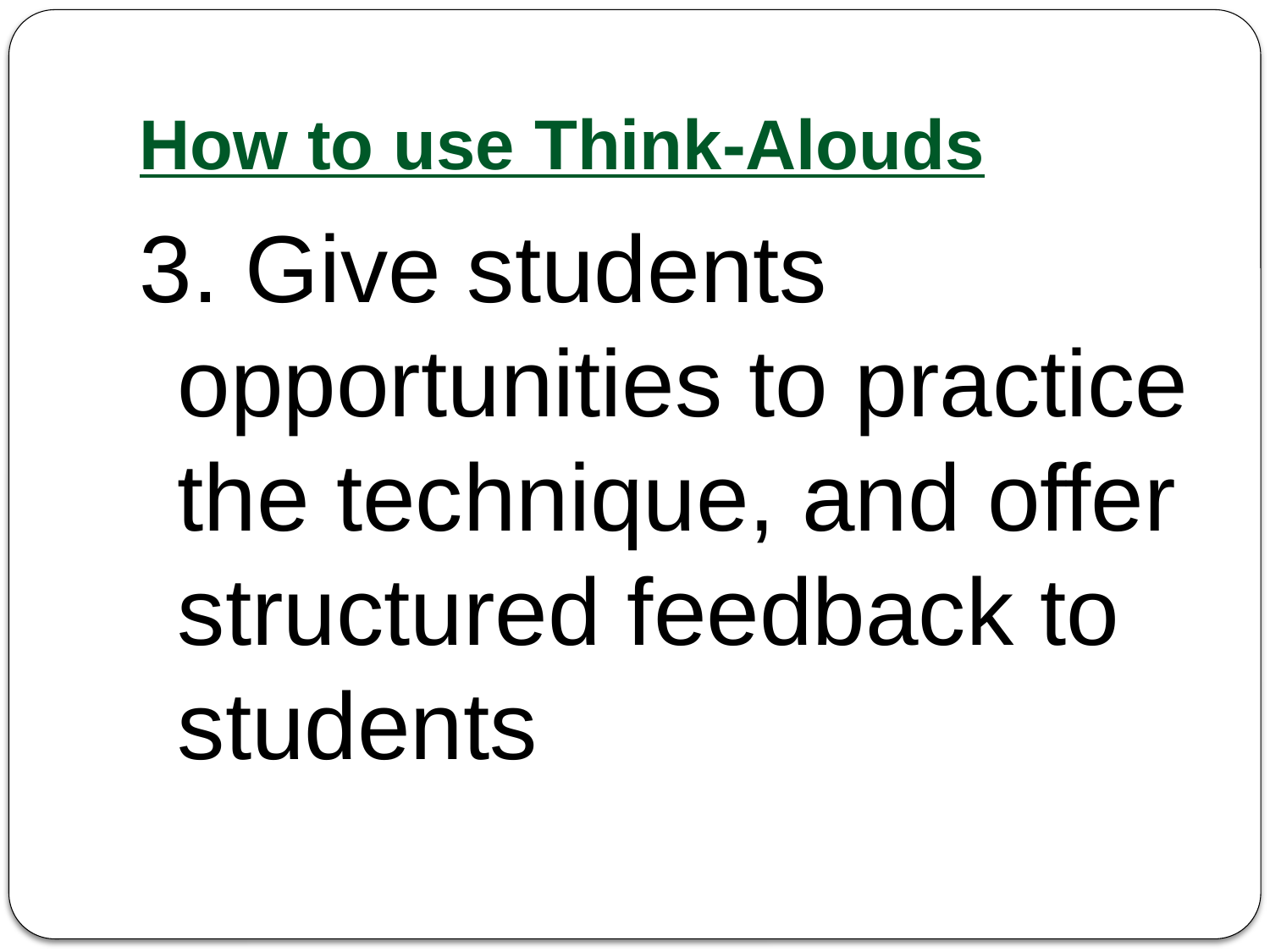

# How to use Think-Alouds
3. Give students opportunities to practice the technique, and offer structured feedback to students